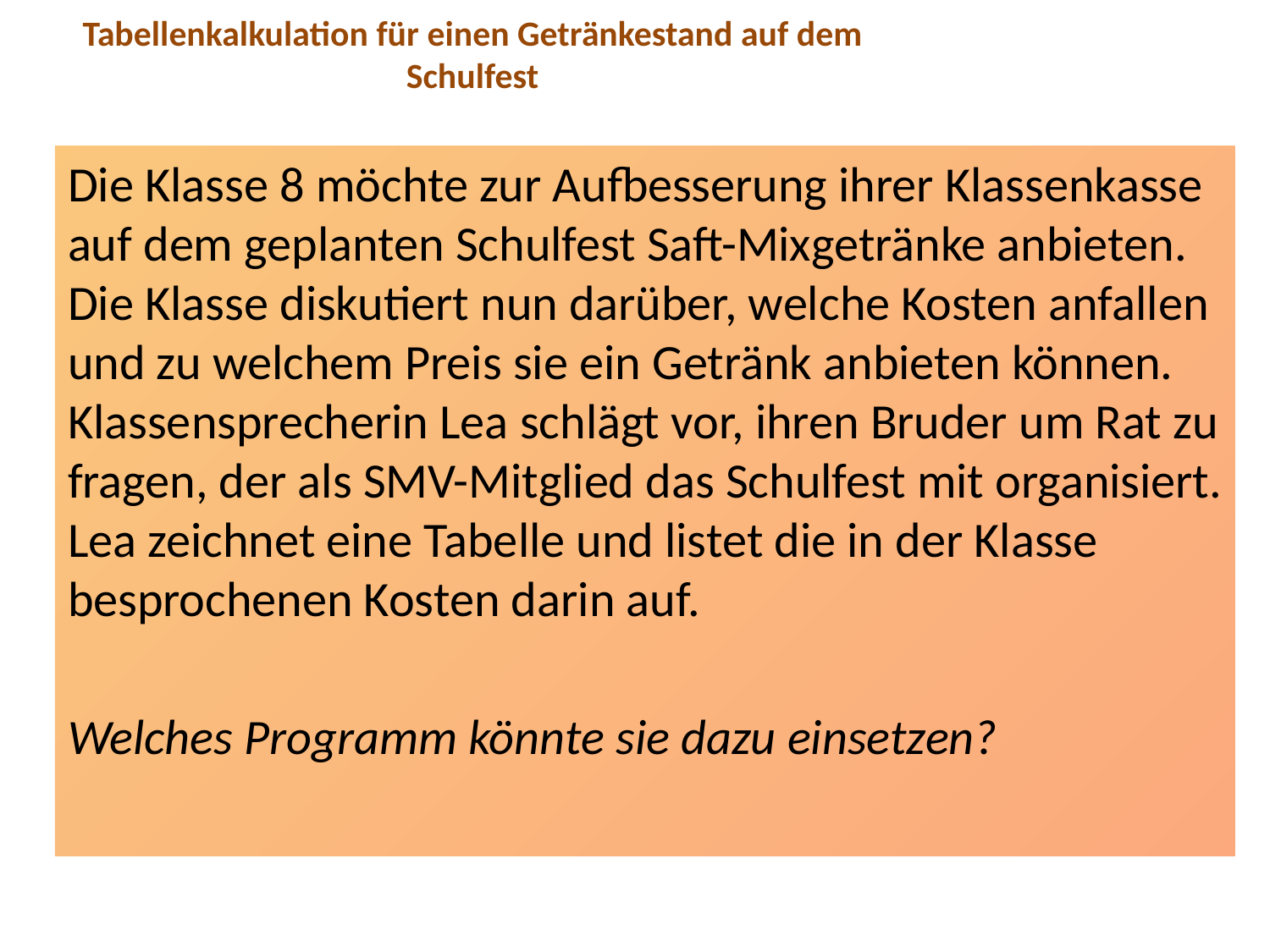

# Tabellenkalkulation für einen Getränkestand auf dem Schulfest
Die Klasse 8 möchte zur Aufbesserung ihrer Klassenkasse auf dem geplanten Schulfest Saft-Mixgetränke anbieten. Die Klasse diskutiert nun darüber, welche Kosten anfallen und zu welchem Preis sie ein Getränk anbieten können. Klassensprecherin Lea schlägt vor, ihren Bruder um Rat zu fragen, der als SMV-Mitglied das Schulfest mit organisiert. Lea zeichnet eine Tabelle und listet die in der Klasse besprochenen Kosten darin auf.

Welches Programm könnte sie dazu einsetzen?